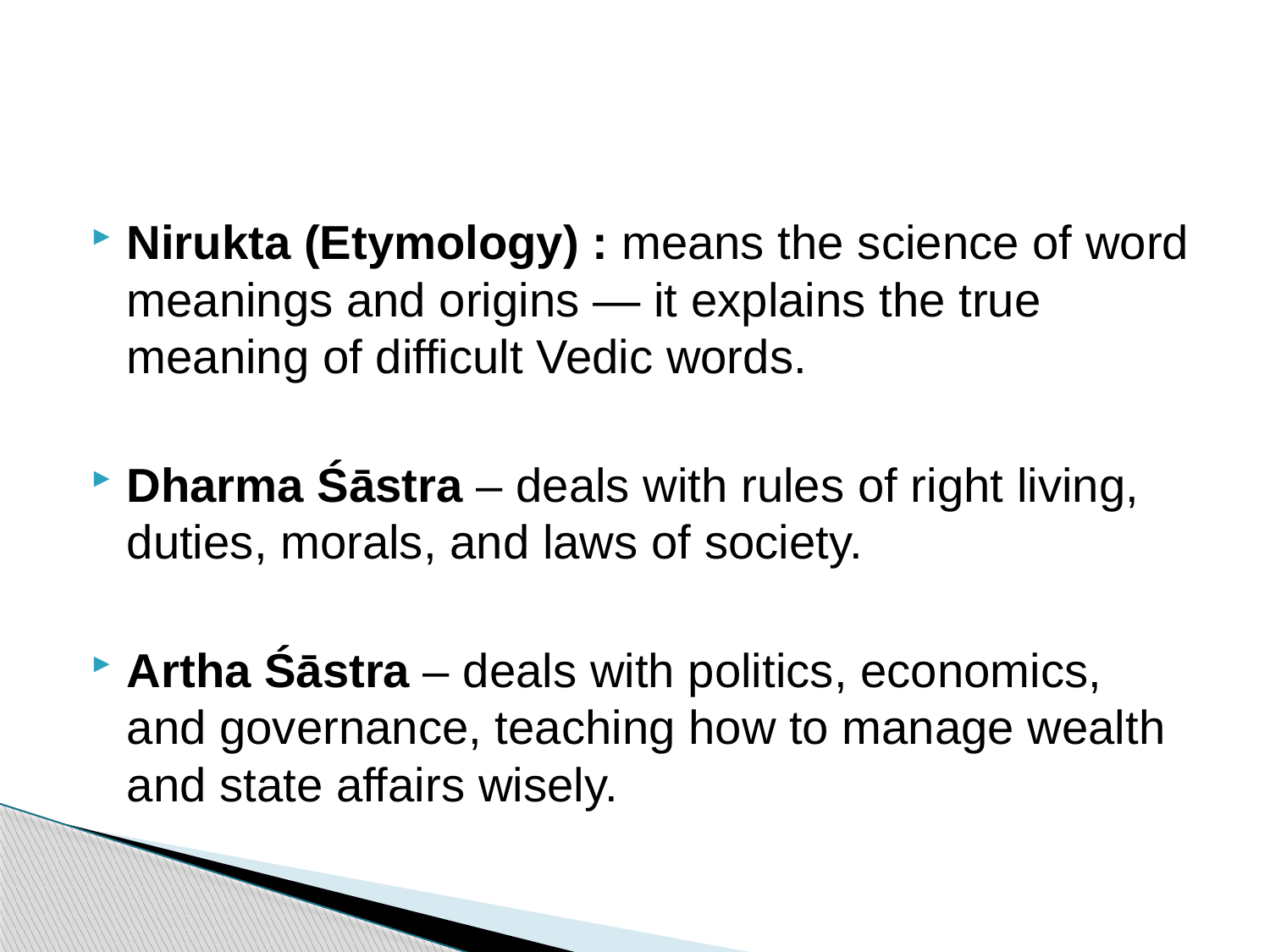

#
Nirukta (Etymology) : means the science of word meanings and origins — it explains the true meaning of difficult Vedic words.

Dharma Śāstra – deals with rules of right living, duties, morals, and laws of society.

Artha Śāstra – deals with politics, economics, and governance, teaching how to manage wealth and state affairs wisely.